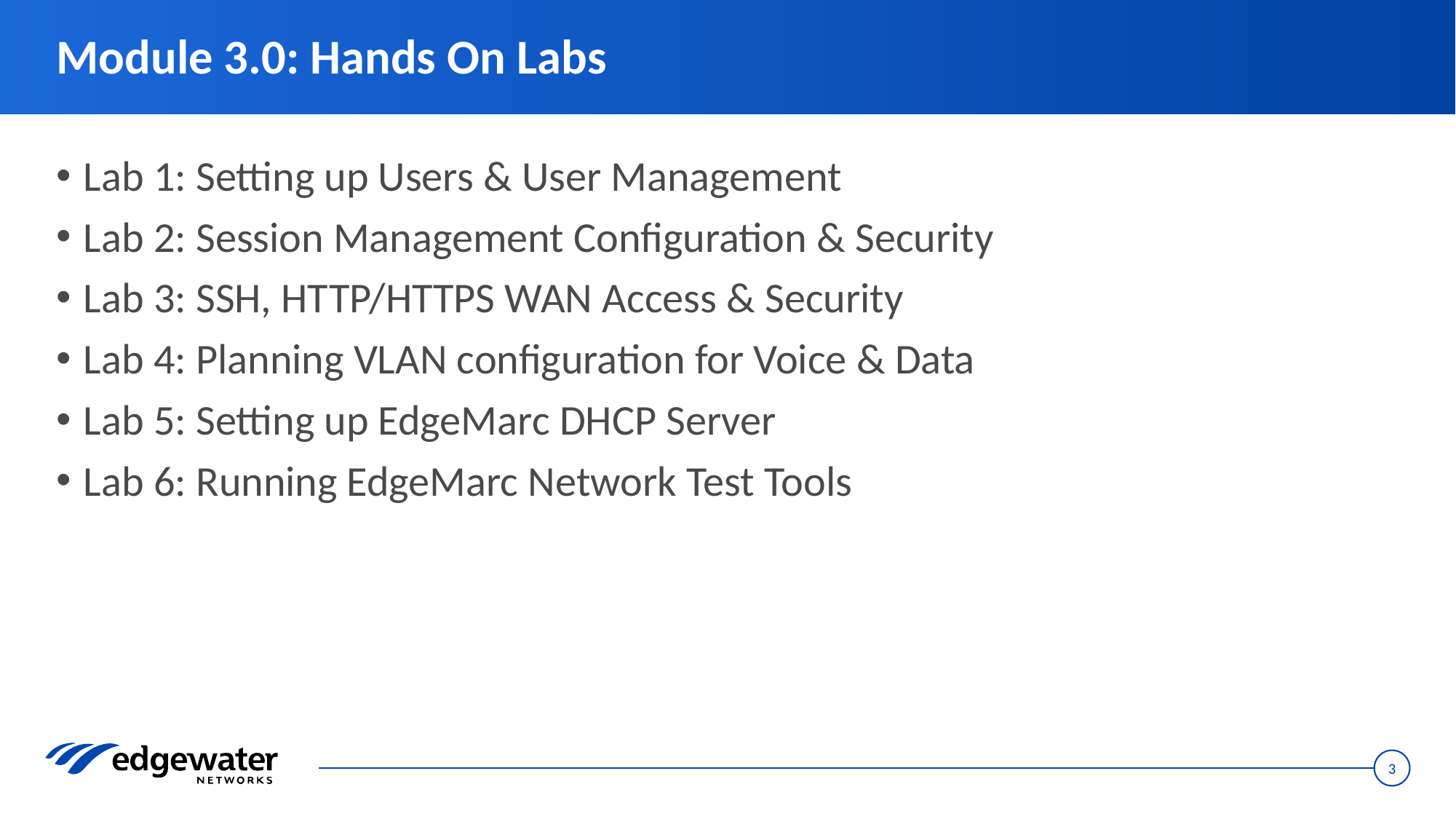

# Module 3.0: Hands On Labs
Lab 1: Setting up Users & User Management
Lab 2: Session Management Configuration & Security
Lab 3: SSH, HTTP/HTTPS WAN Access & Security
Lab 4: Planning VLAN configuration for Voice & Data
Lab 5: Setting up EdgeMarc DHCP Server
Lab 6: Running EdgeMarc Network Test Tools